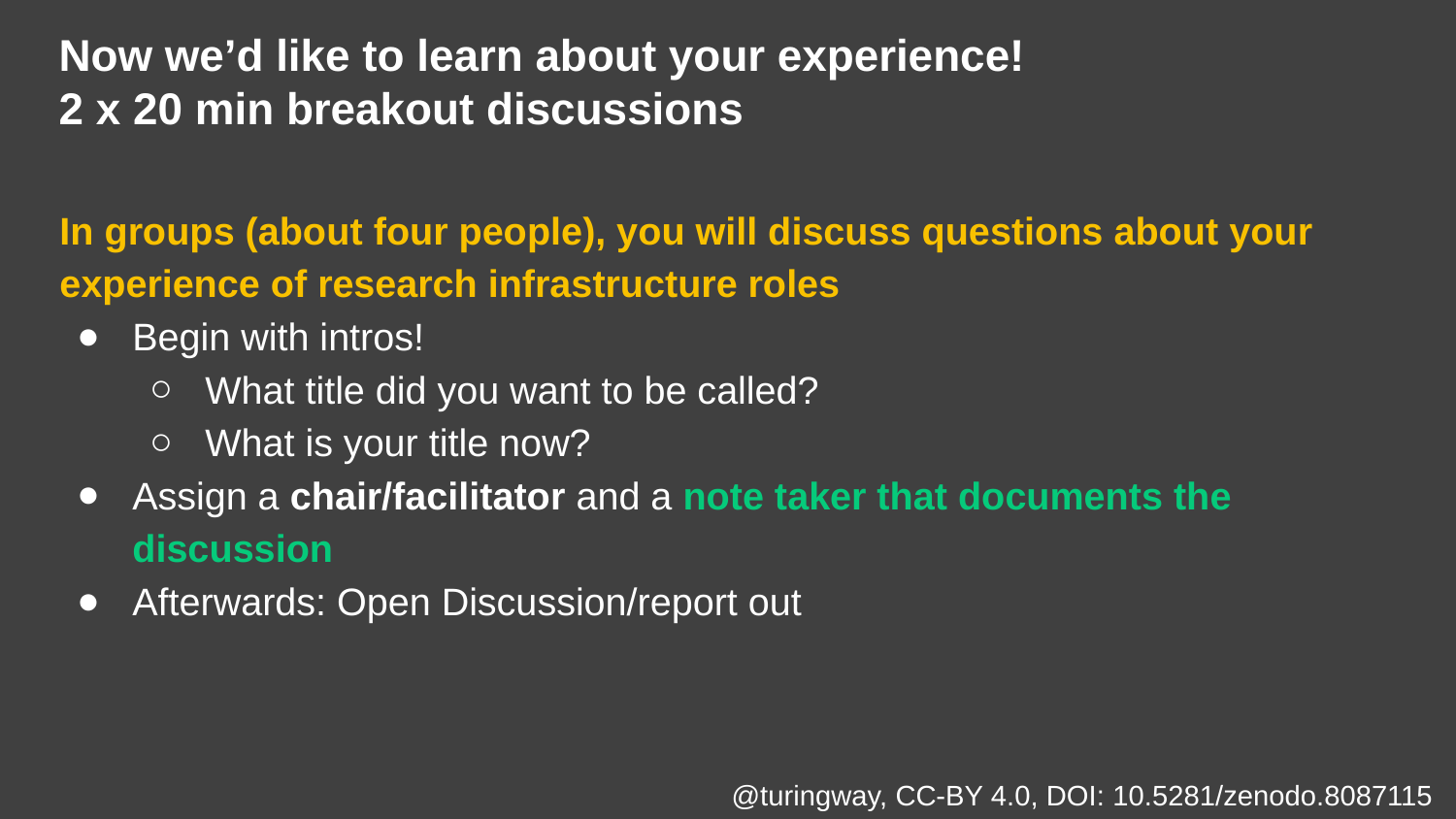

Now we’d like to learn about your experience!
2 x 20 min breakout discussions
In groups (about four people), you will discuss questions about your experience of research infrastructure roles
Begin with intros!
What title did you want to be called?
What is your title now?
Assign a chair/facilitator and a note taker that documents the discussion
Afterwards: Open Discussion/report out
@turingway, CC-BY 4.0, DOI: 10.5281/zenodo.8087115